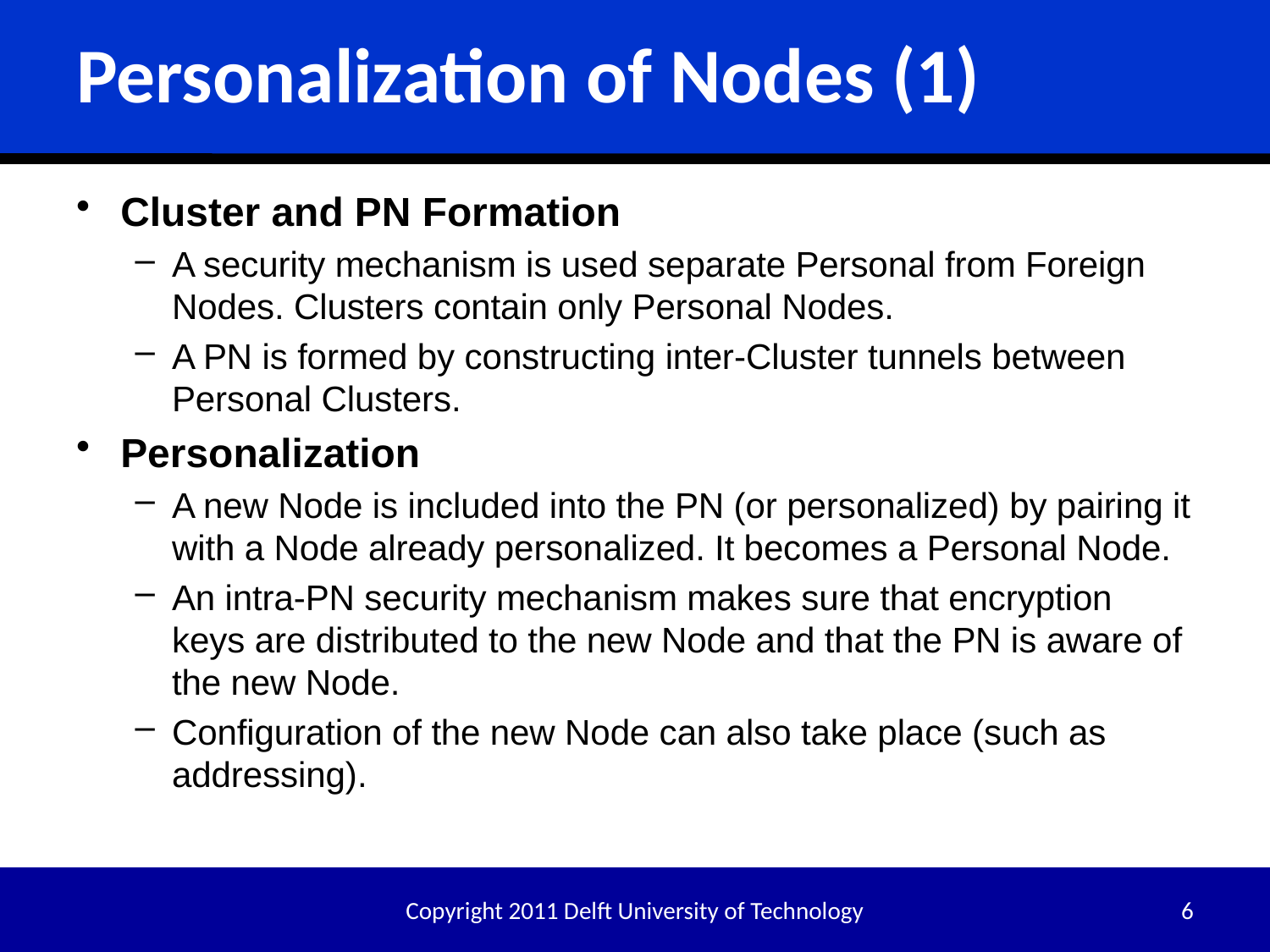

# Personalization of Nodes (1)
Cluster and PN Formation
A security mechanism is used separate Personal from Foreign Nodes. Clusters contain only Personal Nodes.
A PN is formed by constructing inter-Cluster tunnels between Personal Clusters.
Personalization
A new Node is included into the PN (or personalized) by pairing it with a Node already personalized. It becomes a Personal Node.
An intra-PN security mechanism makes sure that encryption keys are distributed to the new Node and that the PN is aware of the new Node.
Configuration of the new Node can also take place (such as addressing).

Copyright 2011 Delft University of Technology
6